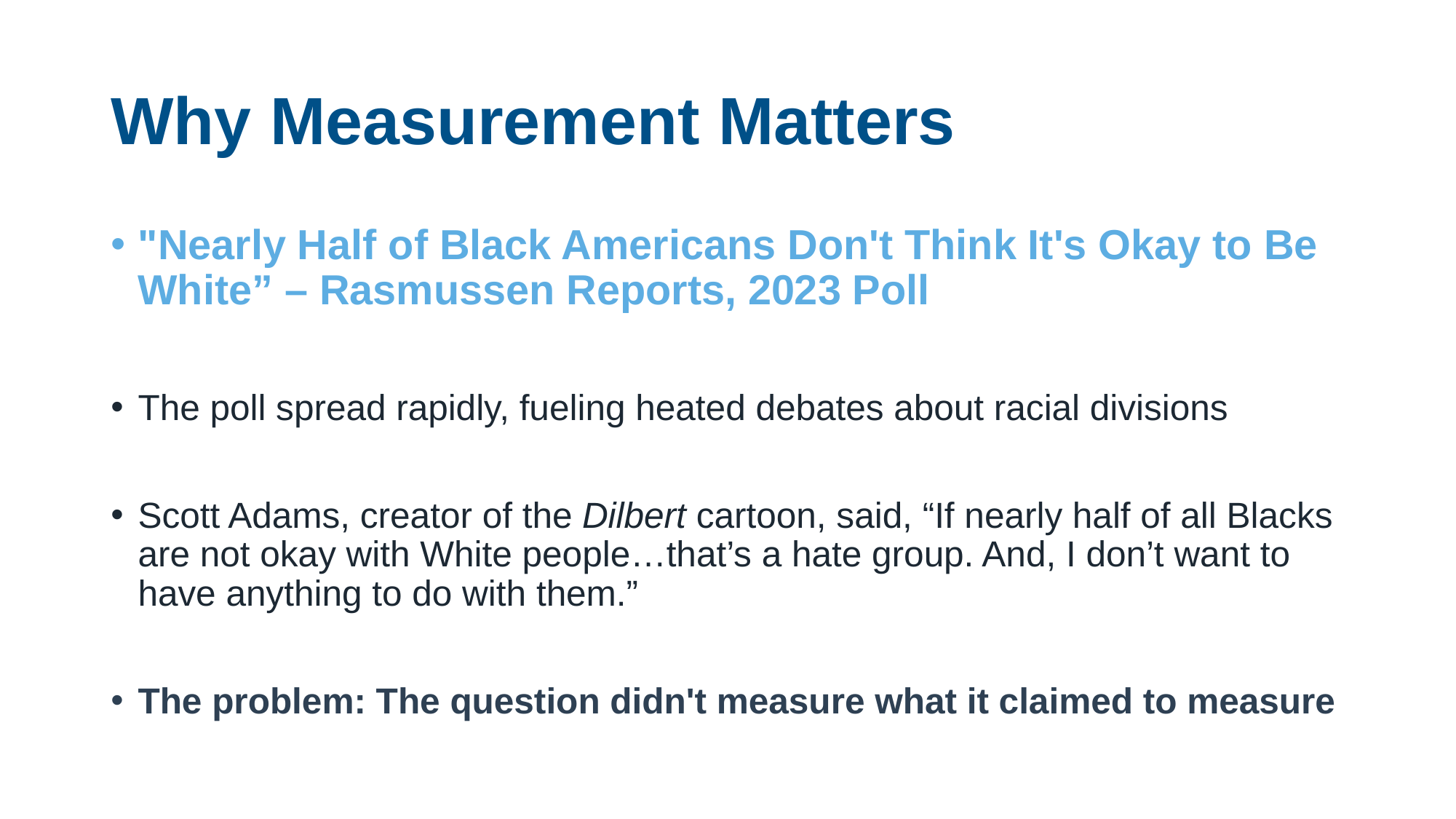

# Why Measurement Matters
"Nearly Half of Black Americans Don't Think It's Okay to Be White” – Rasmussen Reports, 2023 Poll

The poll spread rapidly, fueling heated debates about racial divisions

Scott Adams, creator of the Dilbert cartoon, said, “If nearly half of all Blacks are not okay with White people…that’s a hate group. And, I don’t want to have anything to do with them.”

The problem: The question didn't measure what it claimed to measure